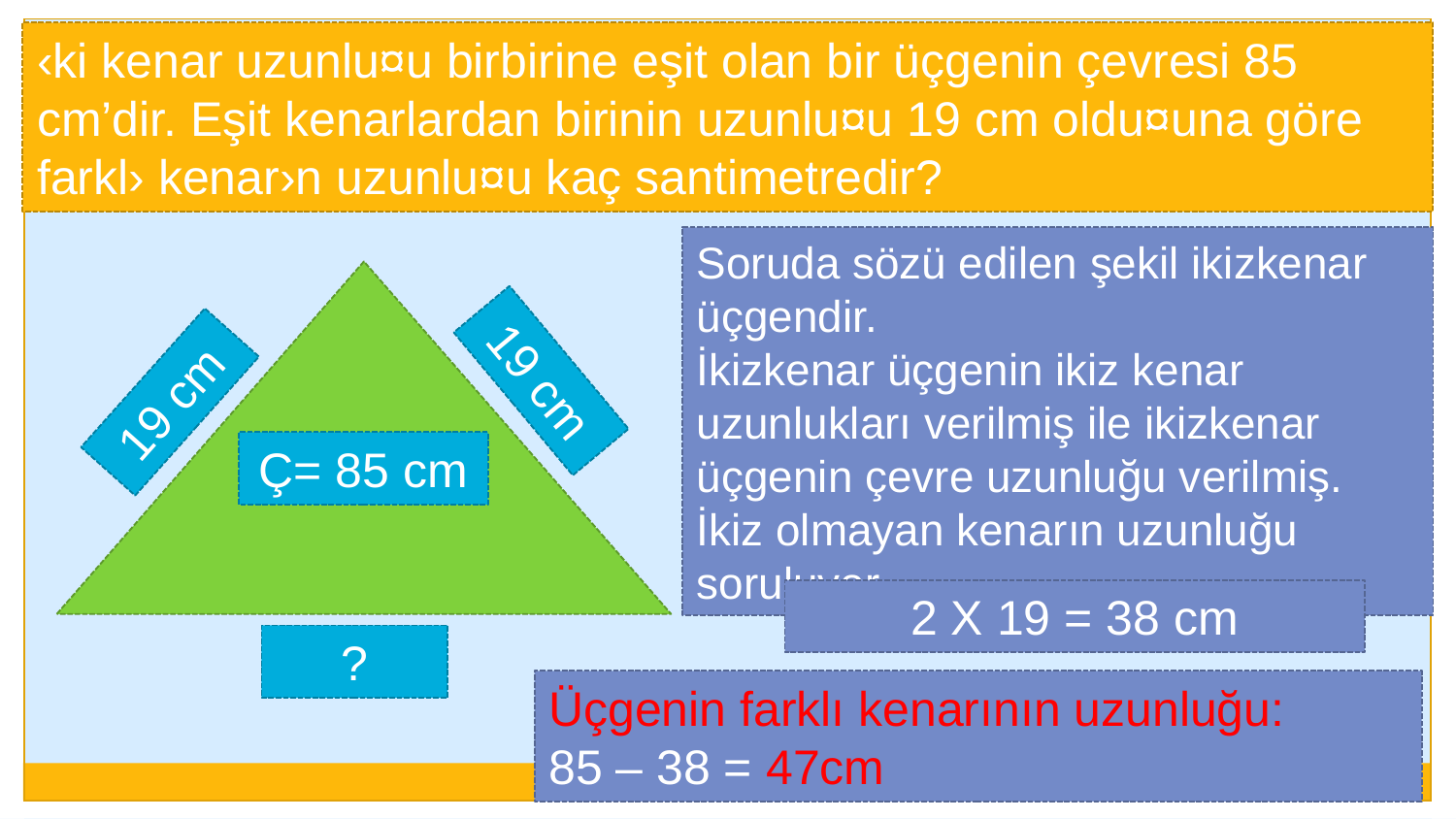

‹ki kenar uzunlu¤u birbirine eşit olan bir üçgenin çevresi 85 cm’dir. Eşit kenarlardan birinin uzunlu¤u 19 cm oldu¤una göre farkl› kenar›n uzunlu¤u kaç santimetredir?
Soruda sözü edilen şekil ikizkenar üçgendir.
İkizkenar üçgenin ikiz kenar uzunlukları verilmiş ile ikizkenar üçgenin çevre uzunluğu verilmiş. İkiz olmayan kenarın uzunluğu soruluyor.

19 cm
19 cm
Ç= 85 cm
2 X 19 = 38 cm
?
Üçgenin farklı kenarının uzunluğu:
85 – 38 = 47cm